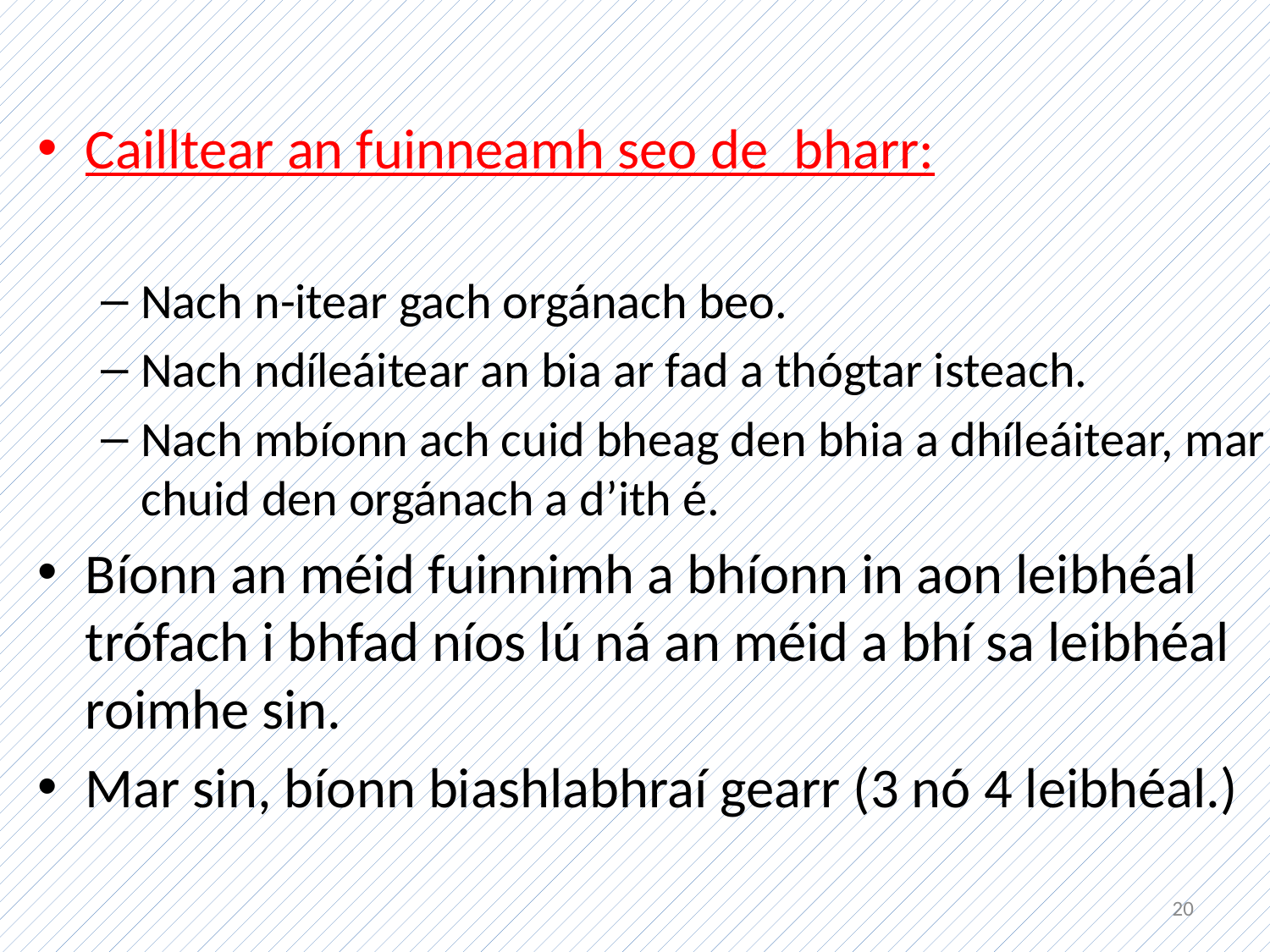

Cailltear an fuinneamh seo de  bharr:

Nach n-itear gach orgánach beo.
Nach ndíleáitear an bia ar fad a thógtar isteach.
Nach mbíonn ach cuid bheag den bhia a dhíleáitear, mar chuid den orgánach a d’ith é.
Bíonn an méid fuinnimh a bhíonn in aon leibhéal trófach i bhfad níos lú ná an méid a bhí sa leibhéal roimhe sin.
Mar sin, bíonn biashlabhraí gearr (3 nó 4 leibhéal.)

20